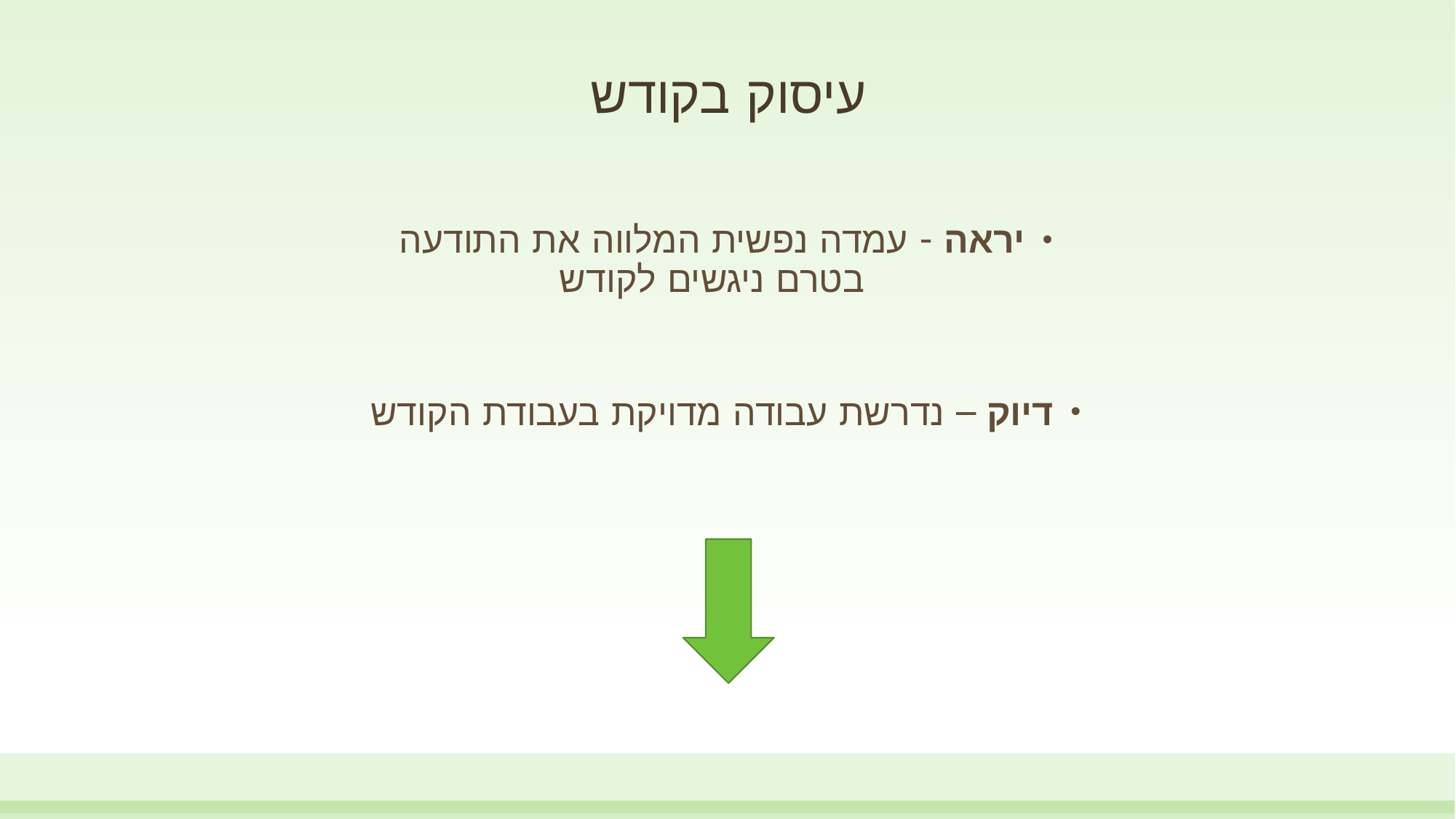

עיסוק בקודש
יראה - עמדה נפשית המלווה את התודעה בטרם ניגשים לקודש

דיוק – נדרשת עבודה מדויקת בעבודת הקודש